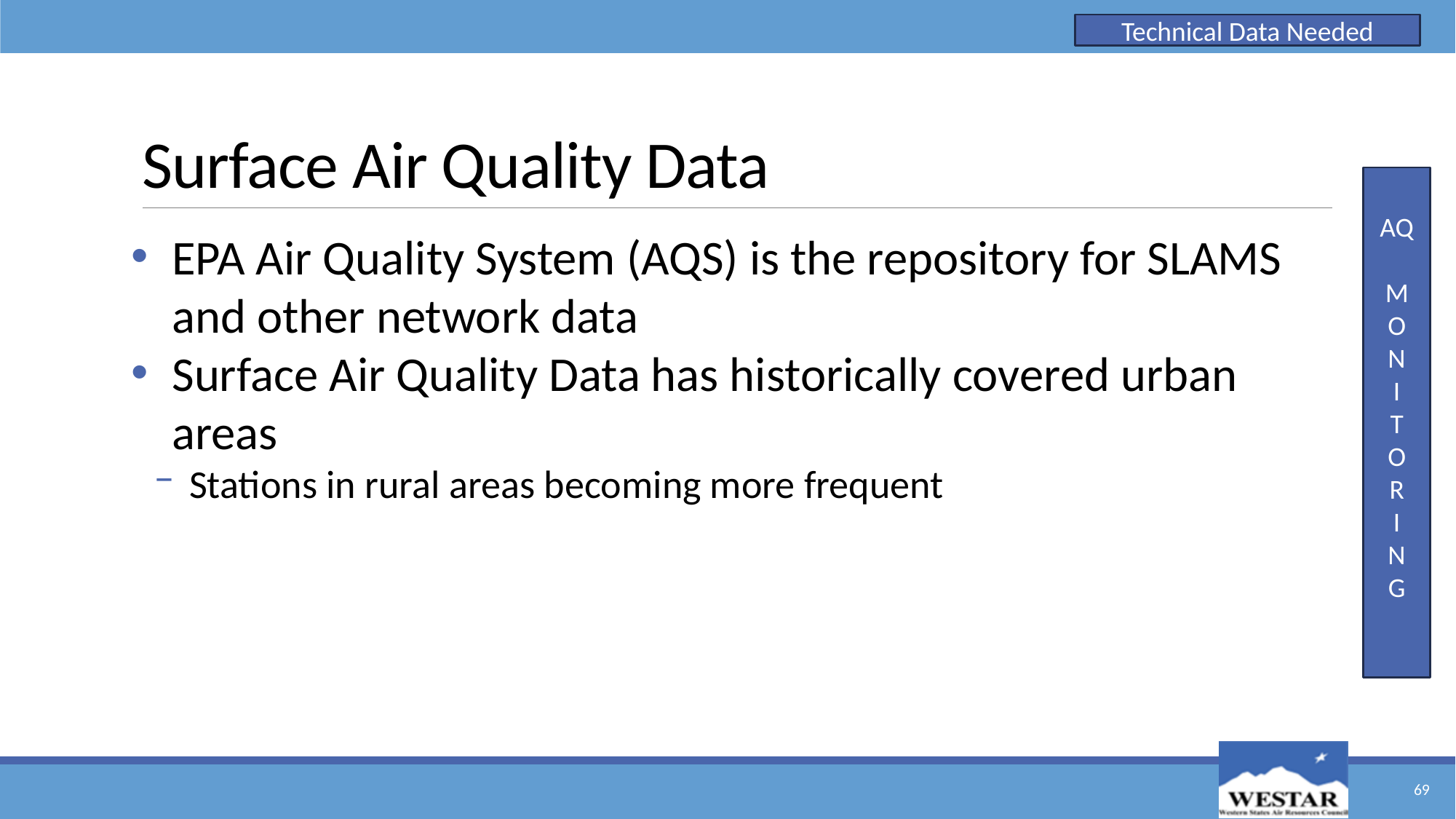

Technical Data Needed
# Surface Air Quality Data
AQ

M
O
N
I
T
O
R
I
N
G

EPA Air Quality System (AQS) is the repository for SLAMS and other network data
Surface Air Quality Data has historically covered urban areas
Stations in rural areas becoming more frequent

69